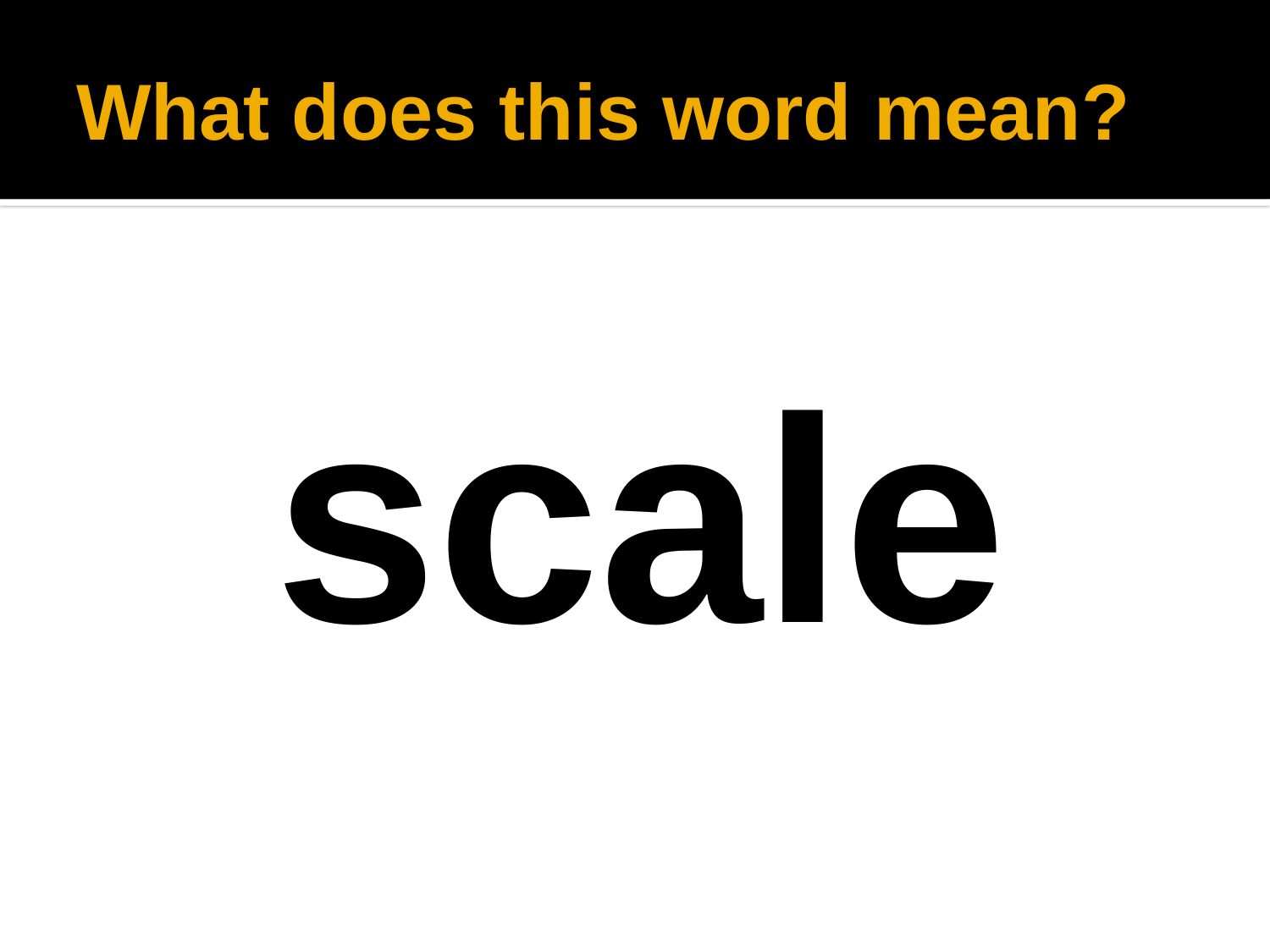

# What does this word mean?
scale